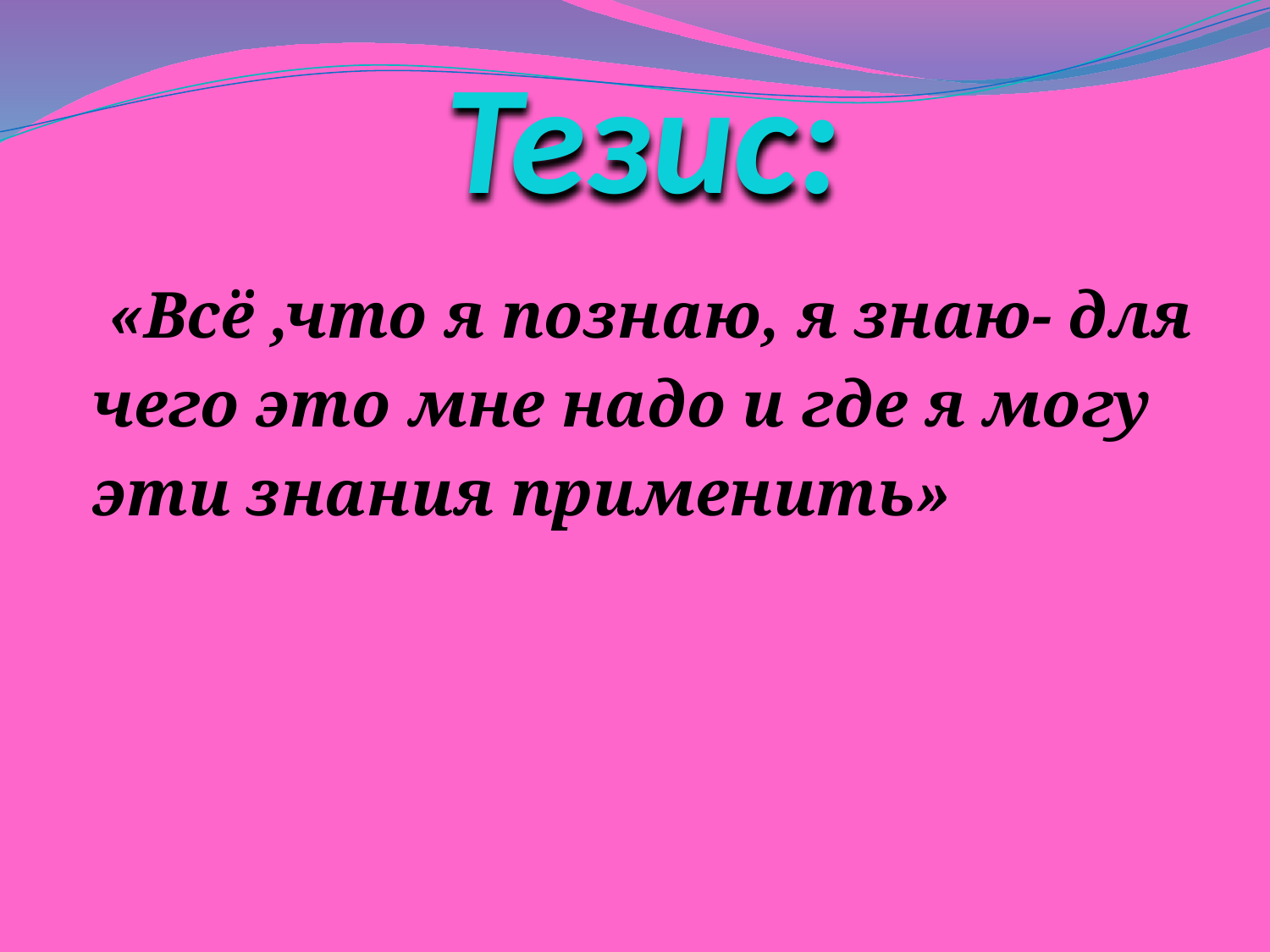

# Тезис:
  «Всё ,что я познаю, я знаю- для
 чего это мне надо и где я могу
 эти знания применить»